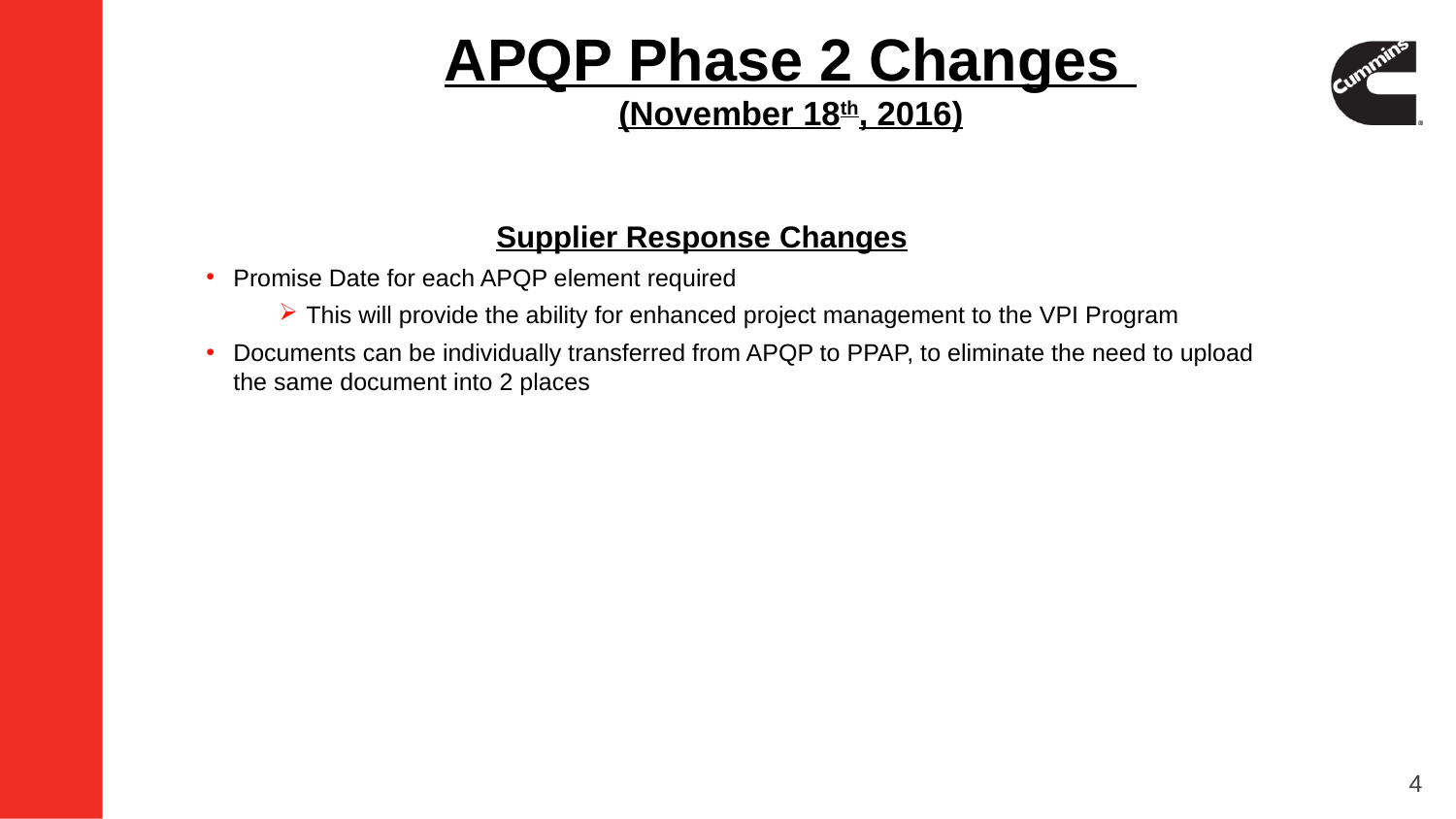

# APQP Phase 2 Changes (November 18th, 2016)
Supplier Response Changes
Promise Date for each APQP element required
This will provide the ability for enhanced project management to the VPI Program
Documents can be individually transferred from APQP to PPAP, to eliminate the need to upload the same document into 2 places

4